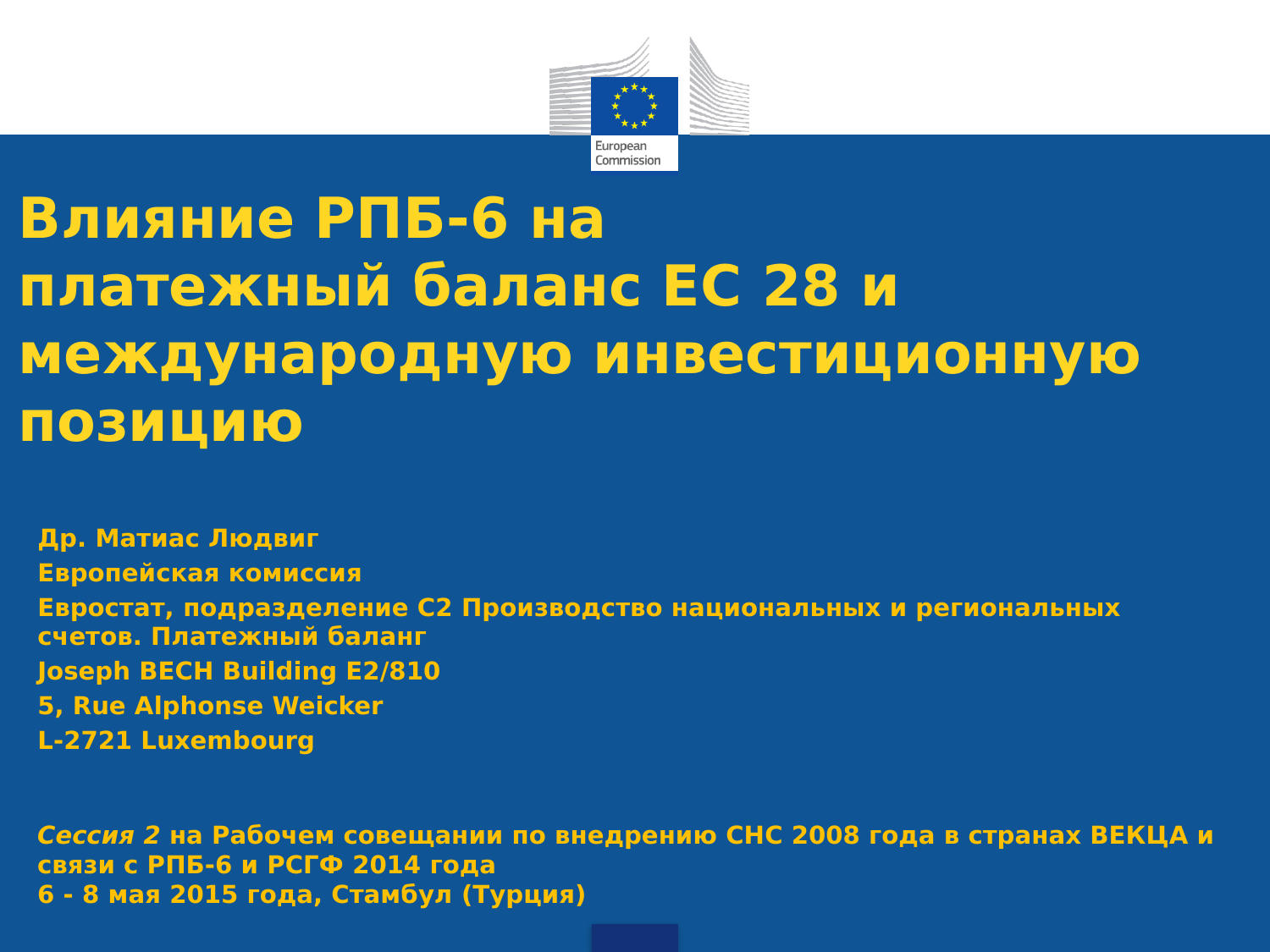

# Влияние РПБ-6 на платежный баланс ЕС 28 и международную инвестиционную позицию
Др. Матиас Людвиг
Европейская комиссия
Евростат, подразделение C2 Производство национальных и региональных счетов. Платежный баланг
Joseph BECH Building E2/810
5, Rue Alphonse Weicker
L-2721 Luxembourg
Сессия 2 на Рабочем совещании по внедрению CHC 2008 года в странах ВЕКЦА и связи с РПБ-6 и РСГФ 2014 года
6 - 8 мая 2015 года, Стамбул (Турция)